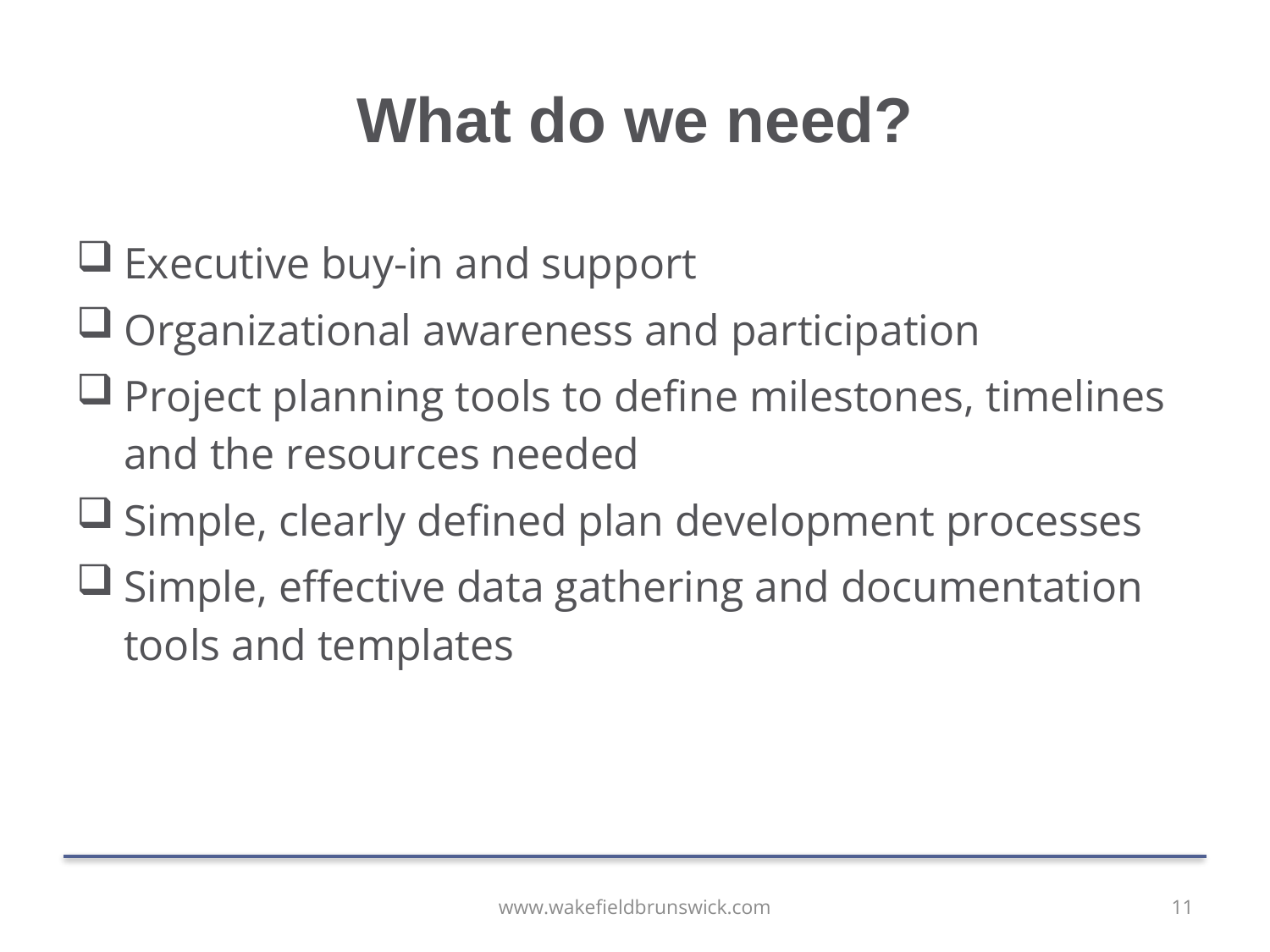

# What do we need?
Executive buy-in and support
Organizational awareness and participation
Project planning tools to define milestones, timelines and the resources needed
Simple, clearly defined plan development processes
Simple, effective data gathering and documentation tools and templates
www.wakefieldbrunswick.com
11